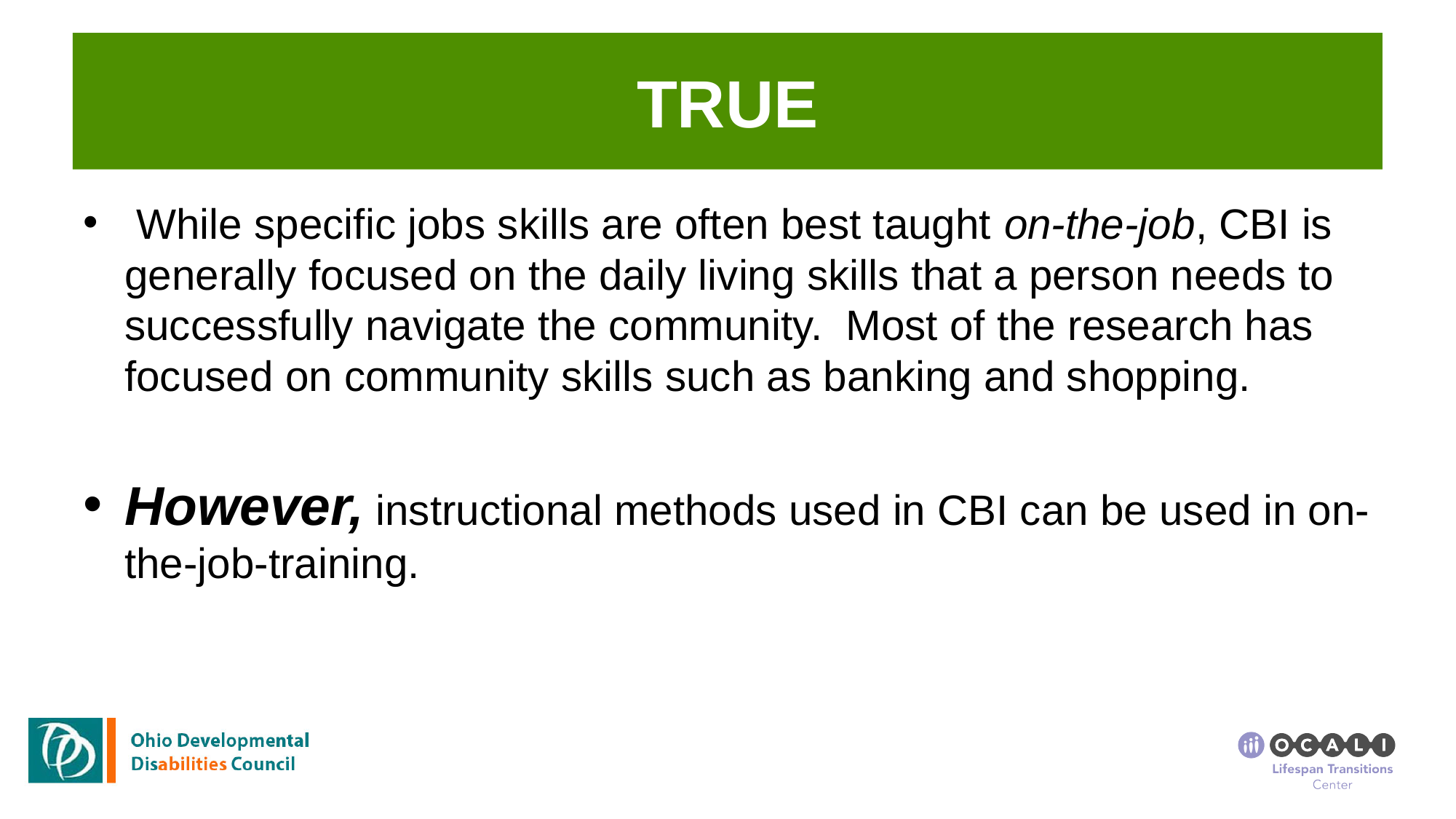

# TRUE
 While specific jobs skills are often best taught on-the-job, CBI is generally focused on the daily living skills that a person needs to successfully navigate the community.  Most of the research has focused on community skills such as banking and shopping.

However, instructional methods used in CBI can be used in on-the-job-training.